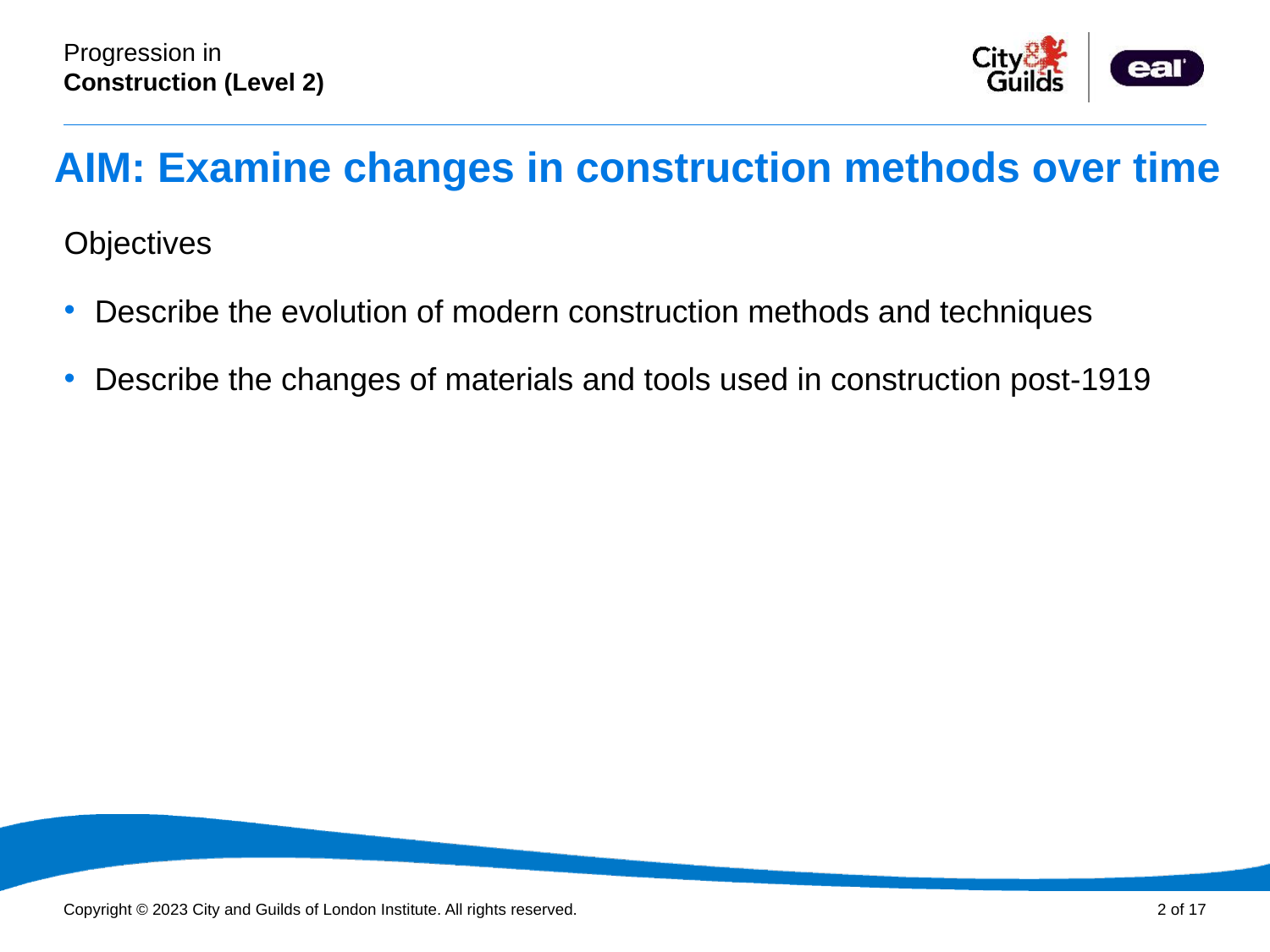

# AIM: Examine changes in construction methods over time
Objectives
Describe the evolution of modern construction methods and techniques
Describe the changes of materials and tools used in construction post-1919